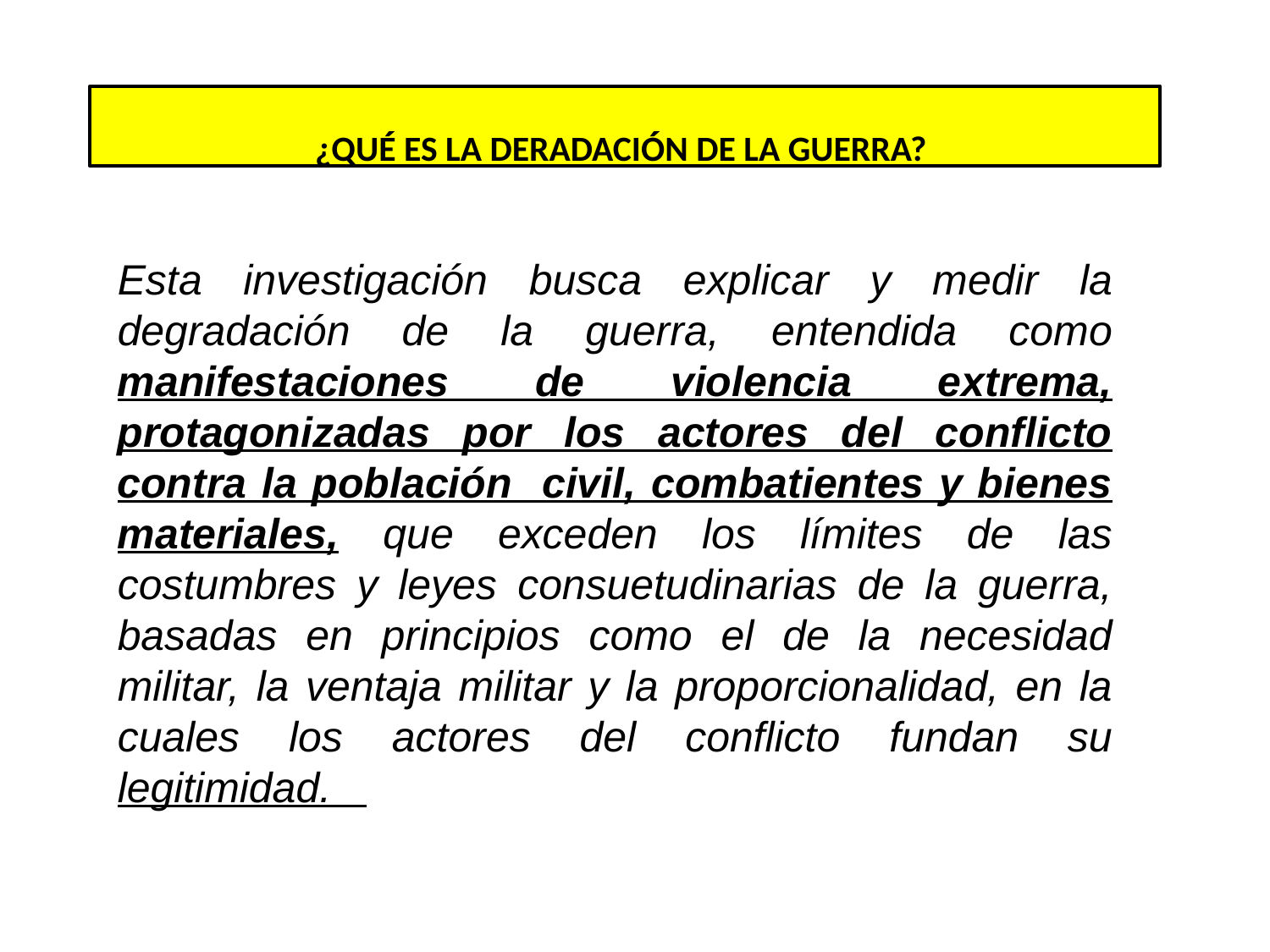

¿QUÉ ES LA DERADACIÓN DE LA GUERRA?
Esta investigación busca explicar y medir la degradación de la guerra, entendida como manifestaciones de violencia extrema, protagonizadas por los actores del conflicto contra la población  civil, combatientes y bienes materiales, que exceden los límites de las costumbres y leyes consuetudinarias de la guerra, basadas en principios como el de la necesidad militar, la ventaja militar y la proporcionalidad, en la cuales los actores del conflicto fundan su legitimidad.